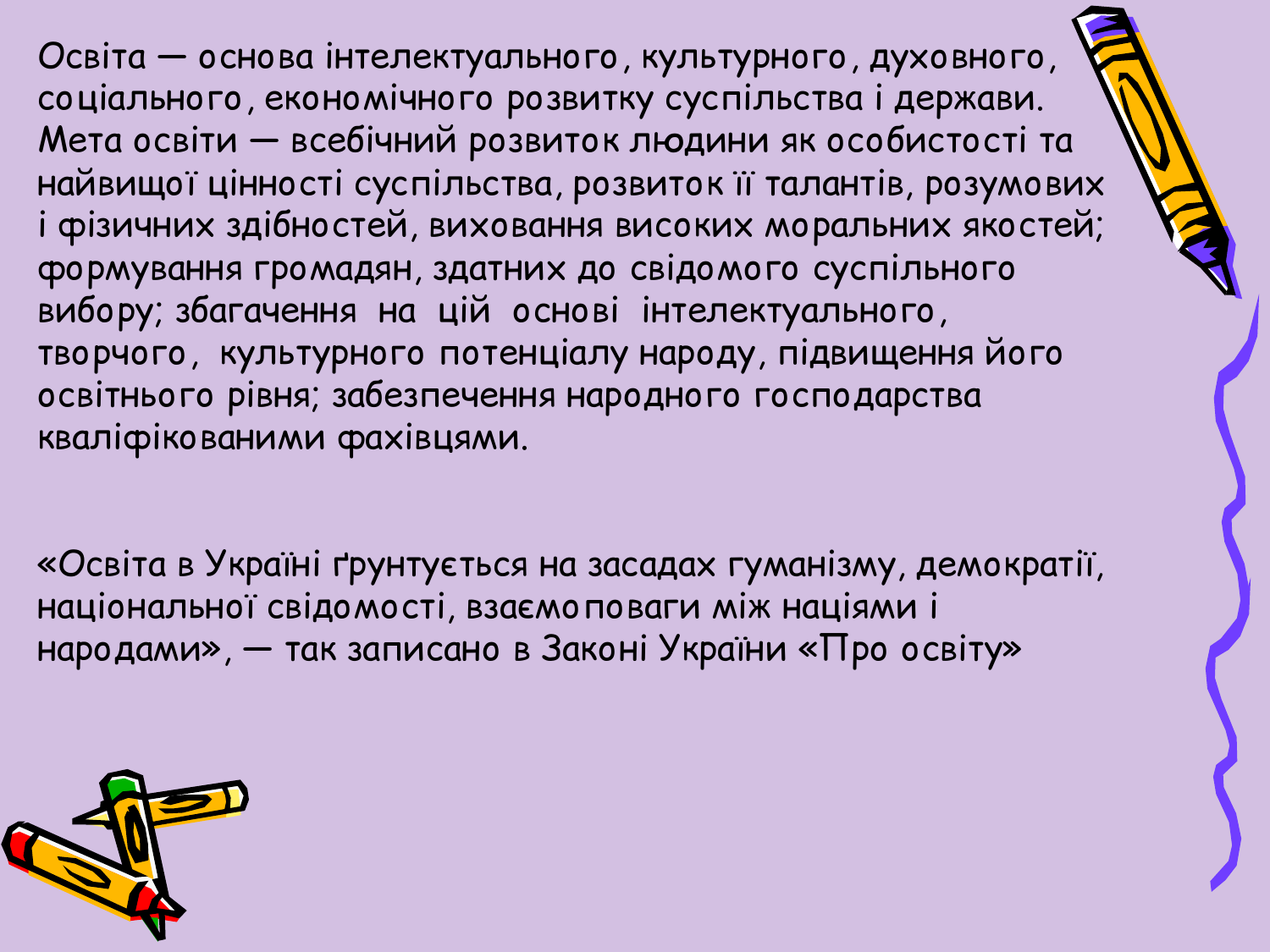

Освіта — основа інтелектуального, культурного, духовного, соціального, економічного розвитку суспільства і держави. Мета освіти — всебічний розвиток людини як особистості та найвищої цінності суспільства, розвиток її талантів, розумових і фізичних здібностей, виховання високих моральних якостей; формування громадян, здатних до свідомого суспільного вибору; збагачення  на  цій  основі  інтелектуального,  творчого,  культурного потенціалу народу, підвищення його освітнього рівня; забезпечення народного господарства кваліфікованими фахівцями.

«Освіта в Україні ґрунтується на засадах гуманізму, демократії, національної свідомості, взаємоповаги між націями і народами», — так записано в Законі України «Про освіту»